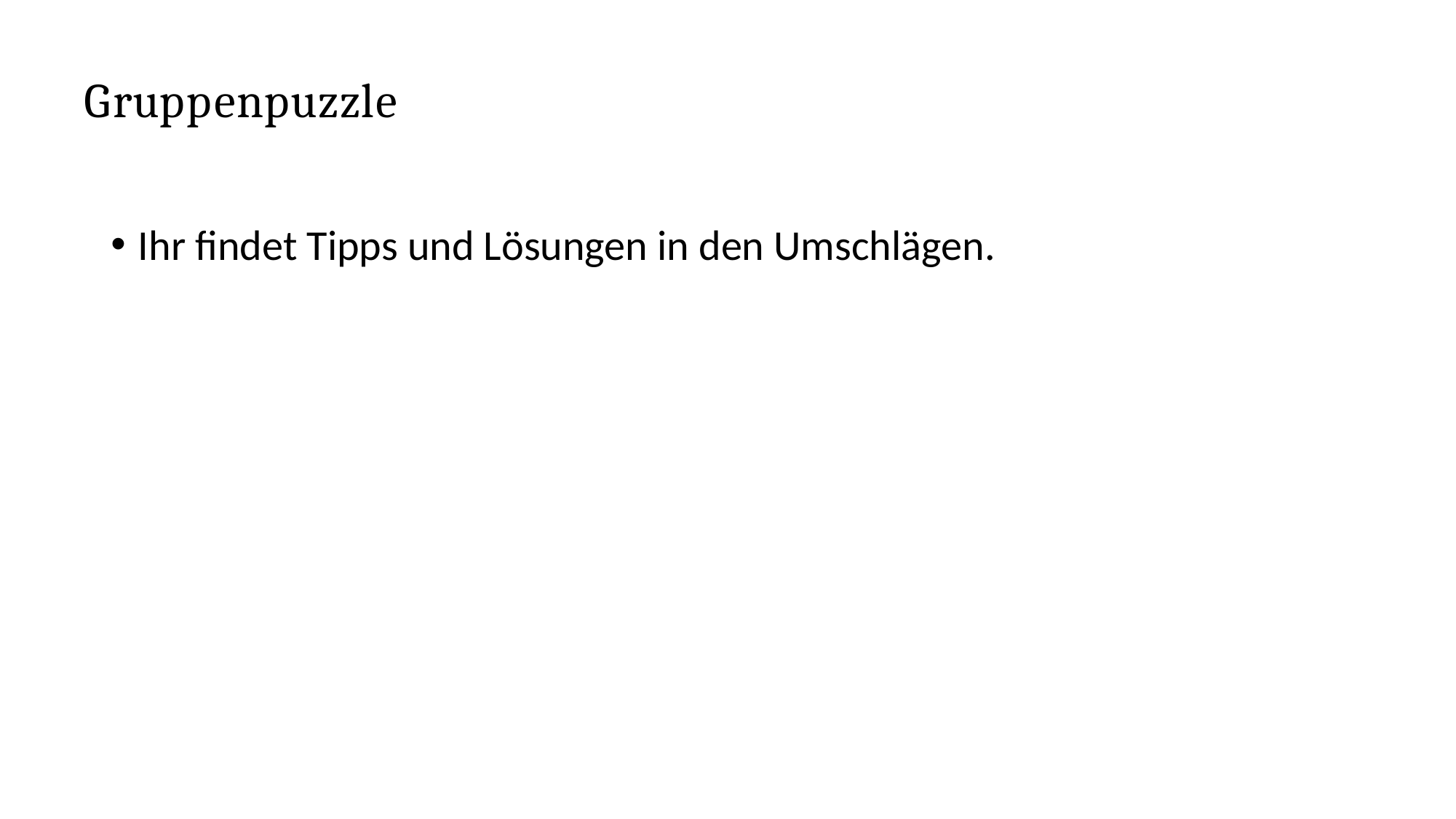

Gruppenpuzzle
Ihr findet Tipps und Lösungen in den Umschlägen.